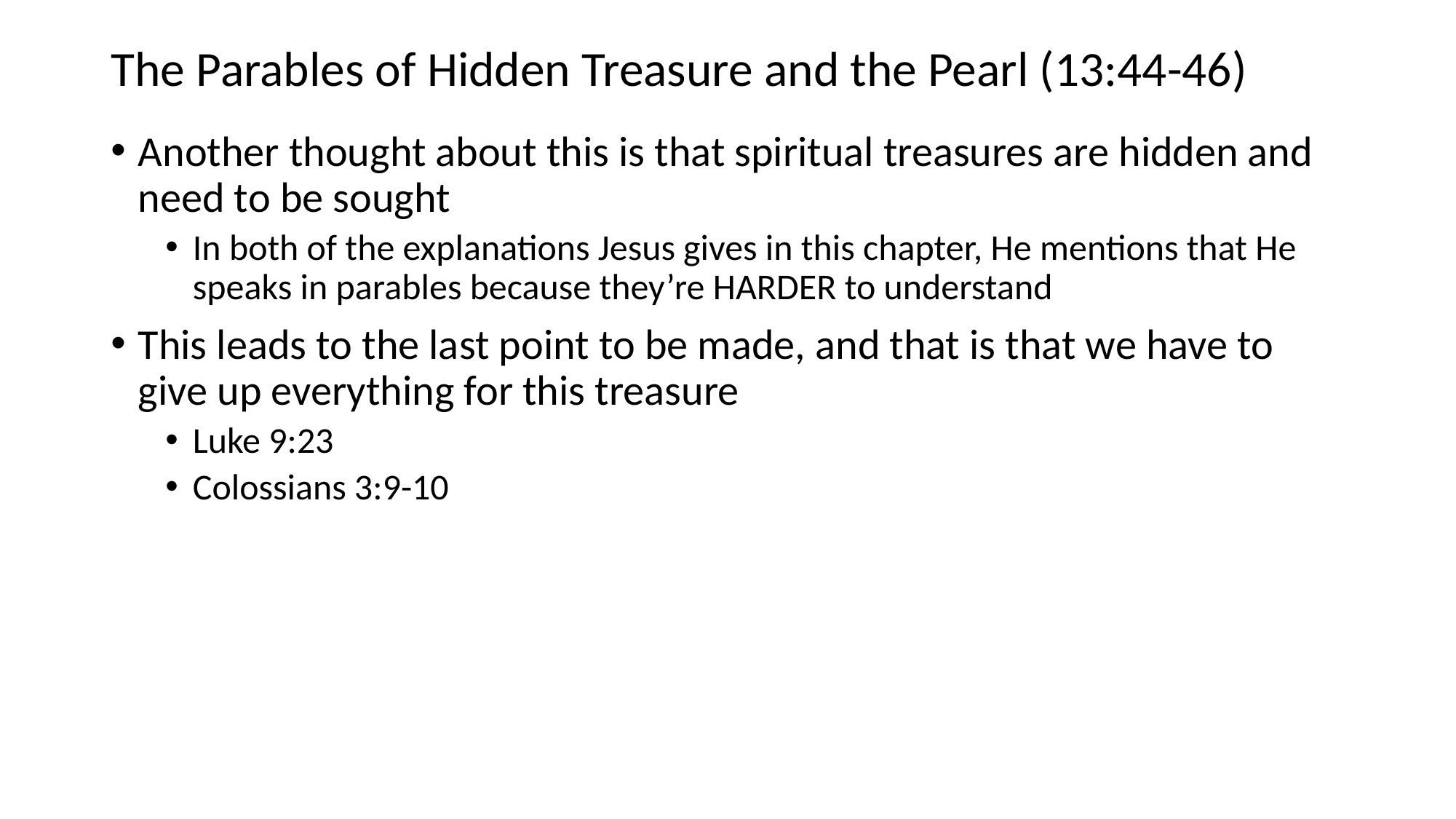

# The Parables of Hidden Treasure and the Pearl (13:44-46)
Another thought about this is that spiritual treasures are hidden and need to be sought
In both of the explanations Jesus gives in this chapter, He mentions that He speaks in parables because they’re HARDER to understand
This leads to the last point to be made, and that is that we have to give up everything for this treasure
Luke 9:23
Colossians 3:9-10